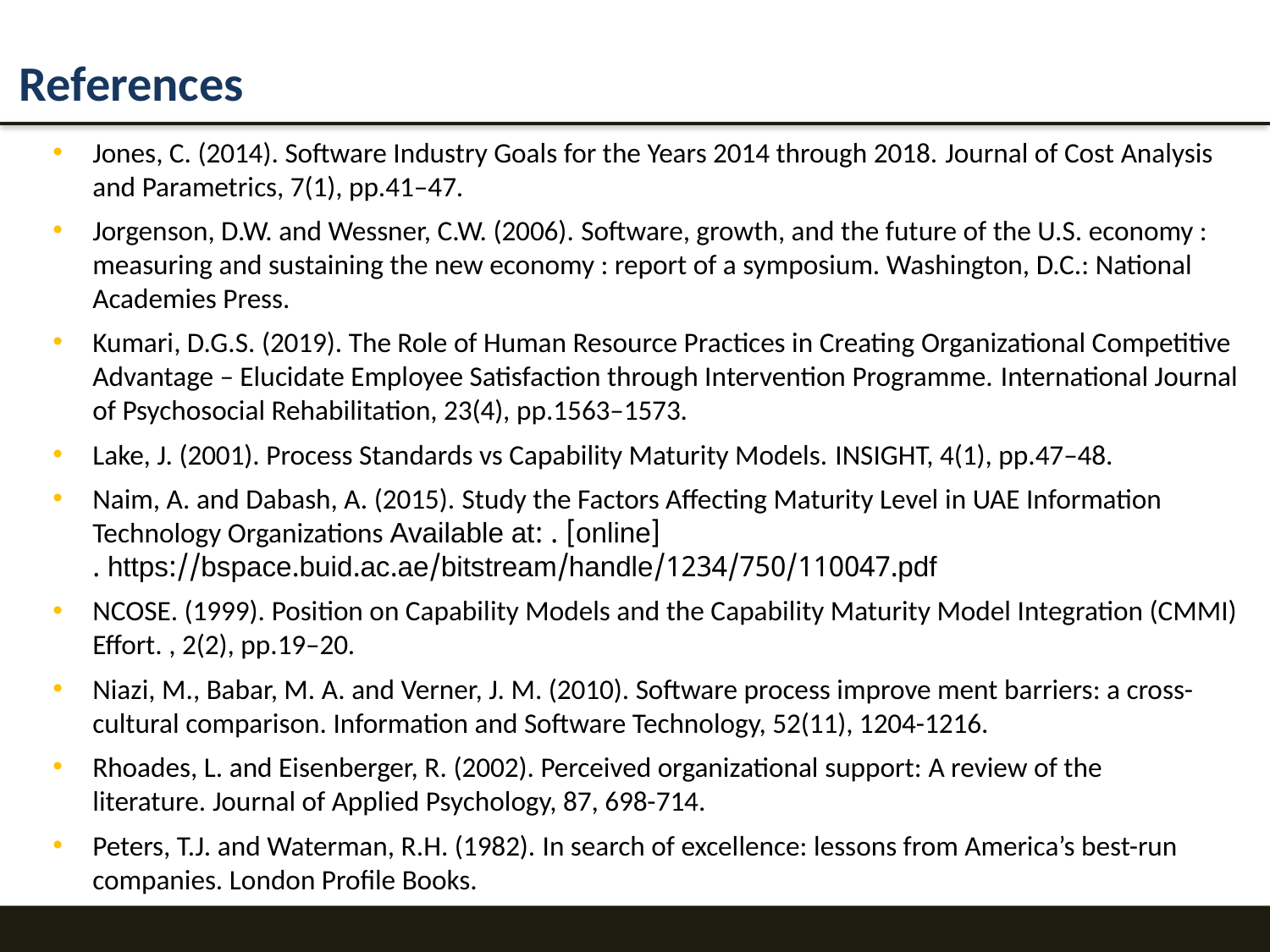

References
Jones, C. (2014). Software Industry Goals for the Years 2014 through 2018. Journal of Cost Analysis and Parametrics, 7(1), pp.41–47.
Jorgenson, D.W. and Wessner, C.W. (2006). Software, growth, and the future of the U.S. economy : measuring and sustaining the new economy : report of a symposium. Washington, D.C.: National Academies Press.
Kumari, D.G.S. (2019). The Role of Human Resource Practices in Creating Organizational Competitive Advantage – Elucidate Employee Satisfaction through Intervention Programme. International Journal of Psychosocial Rehabilitation, 23(4), pp.1563–1573.
Lake, J. (2001). Process Standards vs Capability Maturity Models. INSIGHT, 4(1), pp.47–48.
Naim, A. and Dabash, A. (2015). Study the Factors Affecting Maturity Level in UAE Information Technology Organizations ‫ ‫[online] . Available at: https://bspace.buid.ac.ae/bitstream/handle/1234/750/110047.pdf .
NCOSE. (1999). Position on Capability Models and the Capability Maturity Model Integration (CMMI) Effort. , 2(2), pp.19–20.
Niazi, M., Babar, M. A. and Verner, J. M. (2010). Software process improve ment barriers: a cross-cultural comparison. Information and Software Technology, 52(11), 1204-1216.
Rhoades, L. and Eisenberger, R. (2002). Perceived organizational support: A review of the literature. Journal of Applied Psychology, 87, 698-714.
Peters, T.J. and Waterman, R.H. (1982). In search of excellence: lessons from America’s best-run companies. London Profile Books.